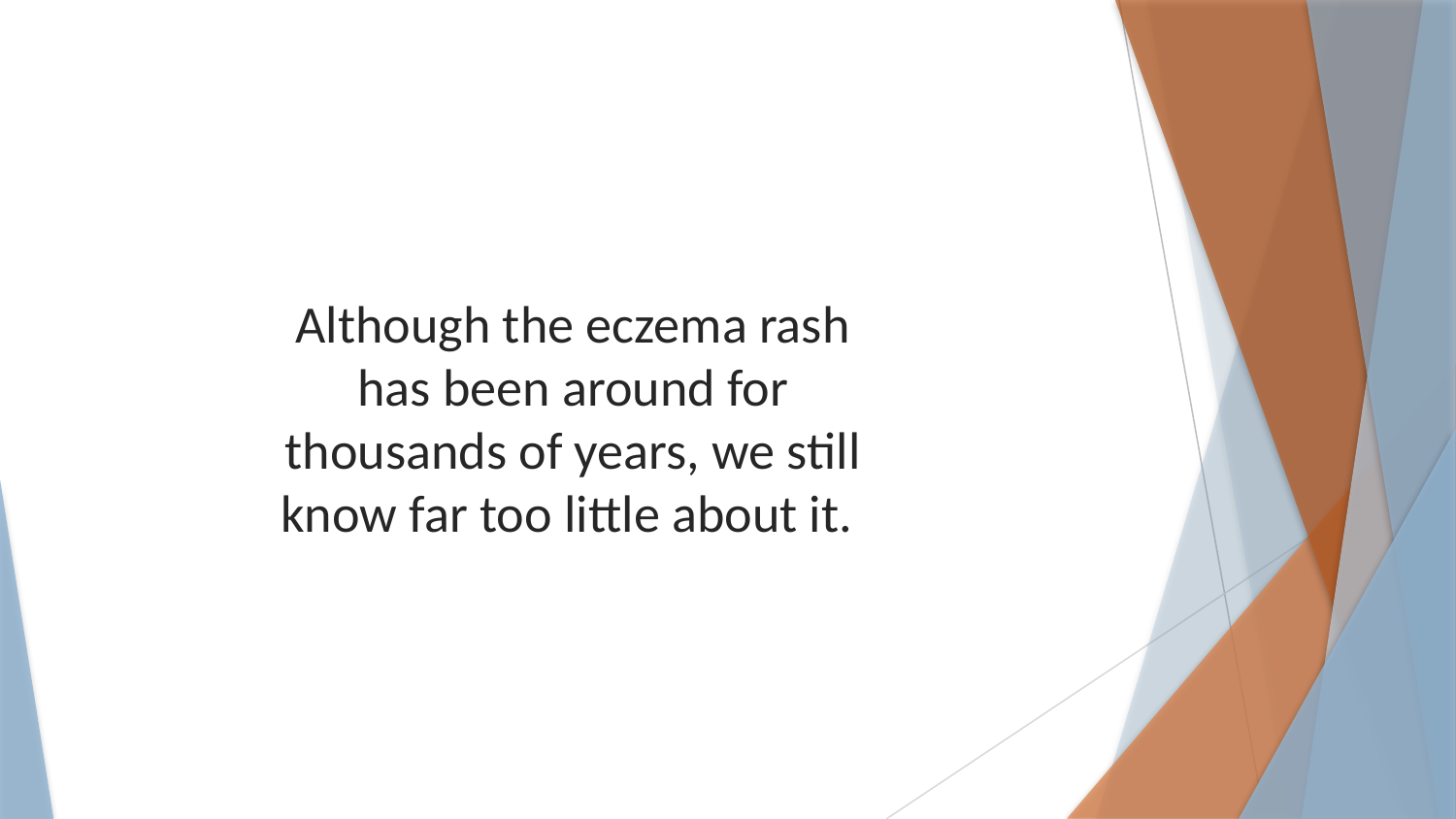

Although the eczema rash has been around for thousands of years, we still know far too little about it.